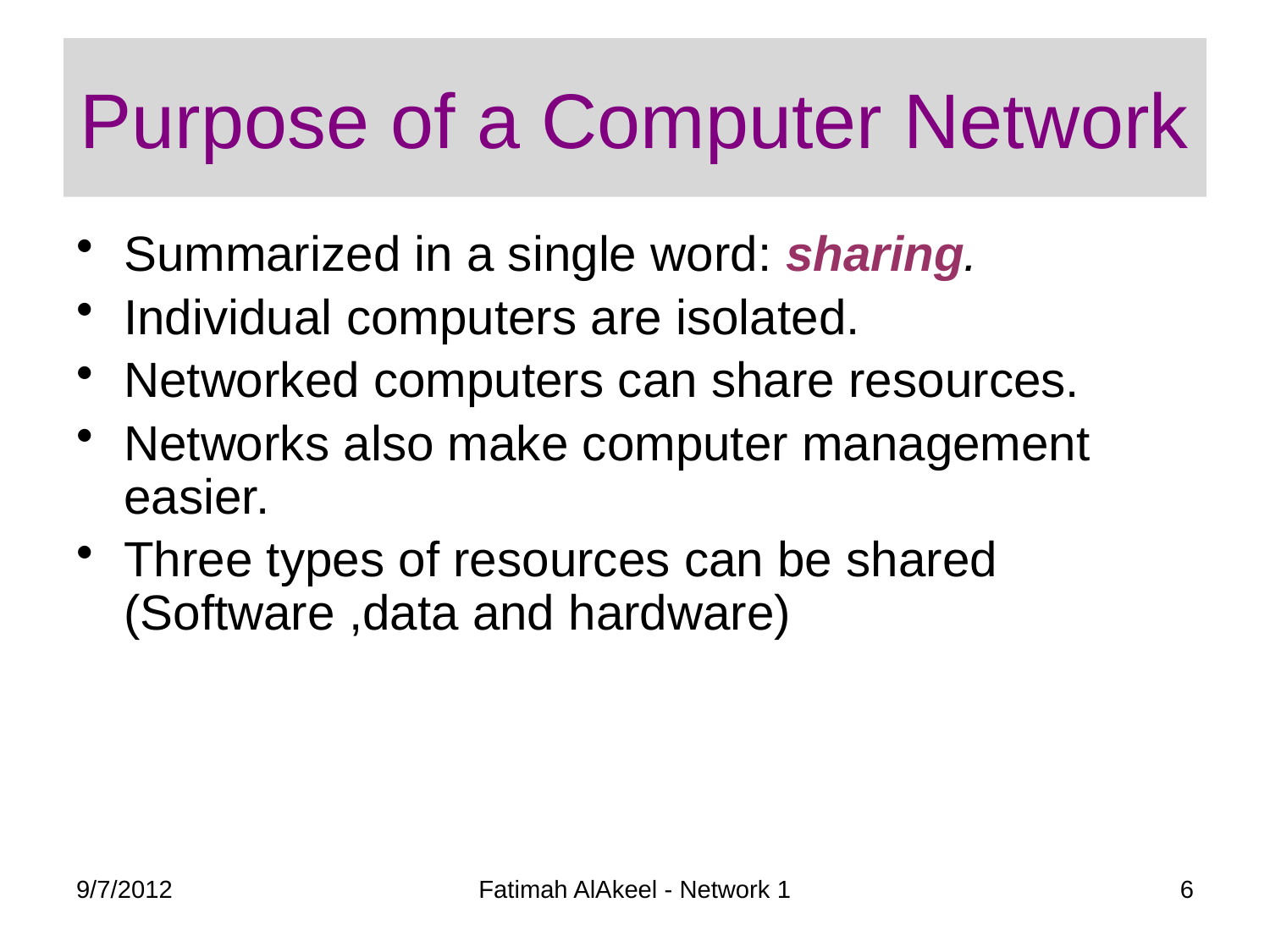

# Purpose of a Computer Network
Summarized in a single word: sharing.
Individual computers are isolated.
Networked computers can share resources.
Networks also make computer management easier.
Three types of resources can be shared (Software ,data and hardware)

9/7/2012
Fatimah AlAkeel - Network 1
6